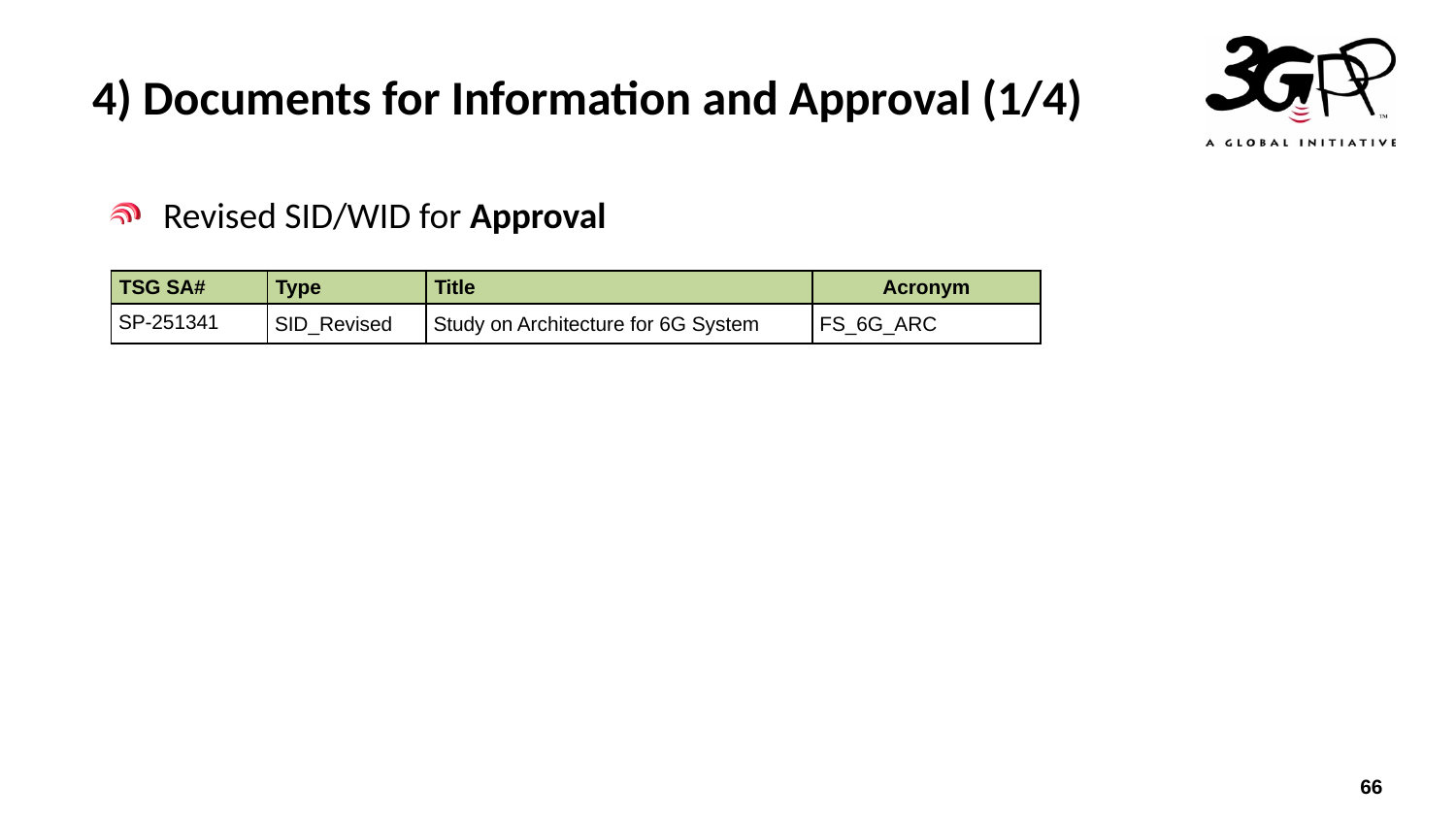

# 4) Documents for Information and Approval (1/4)
Revised SID/WID for Approval

| TSG SA# | Type | Title | Acronym |
| --- | --- | --- | --- |
| SP-251341 | SID\_Revised | Study on Architecture for 6G System | FS\_6G\_ARC |